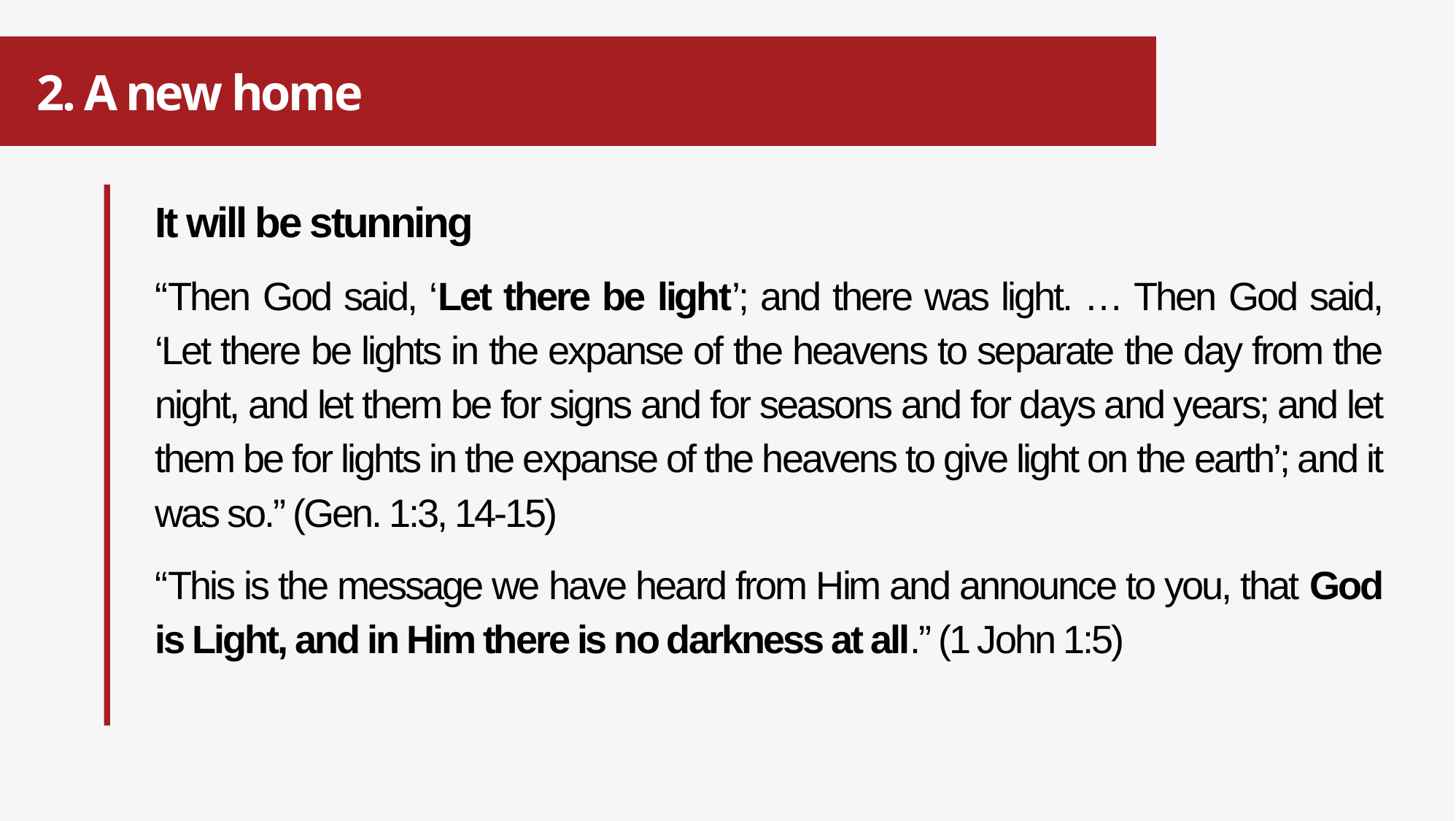

# 2. A new home
It will be stunning
“Then God said, ‘Let there be light’; and there was light. … Then God said, ‘Let there be lights in the expanse of the heavens to separate the day from the night, and let them be for signs and for seasons and for days and years; and let them be for lights in the expanse of the heavens to give light on the earth’; and it was so.” (Gen. 1:3, 14-15)
“This is the message we have heard from Him and announce to you, that God is Light, and in Him there is no darkness at all.” (1 John 1:5)